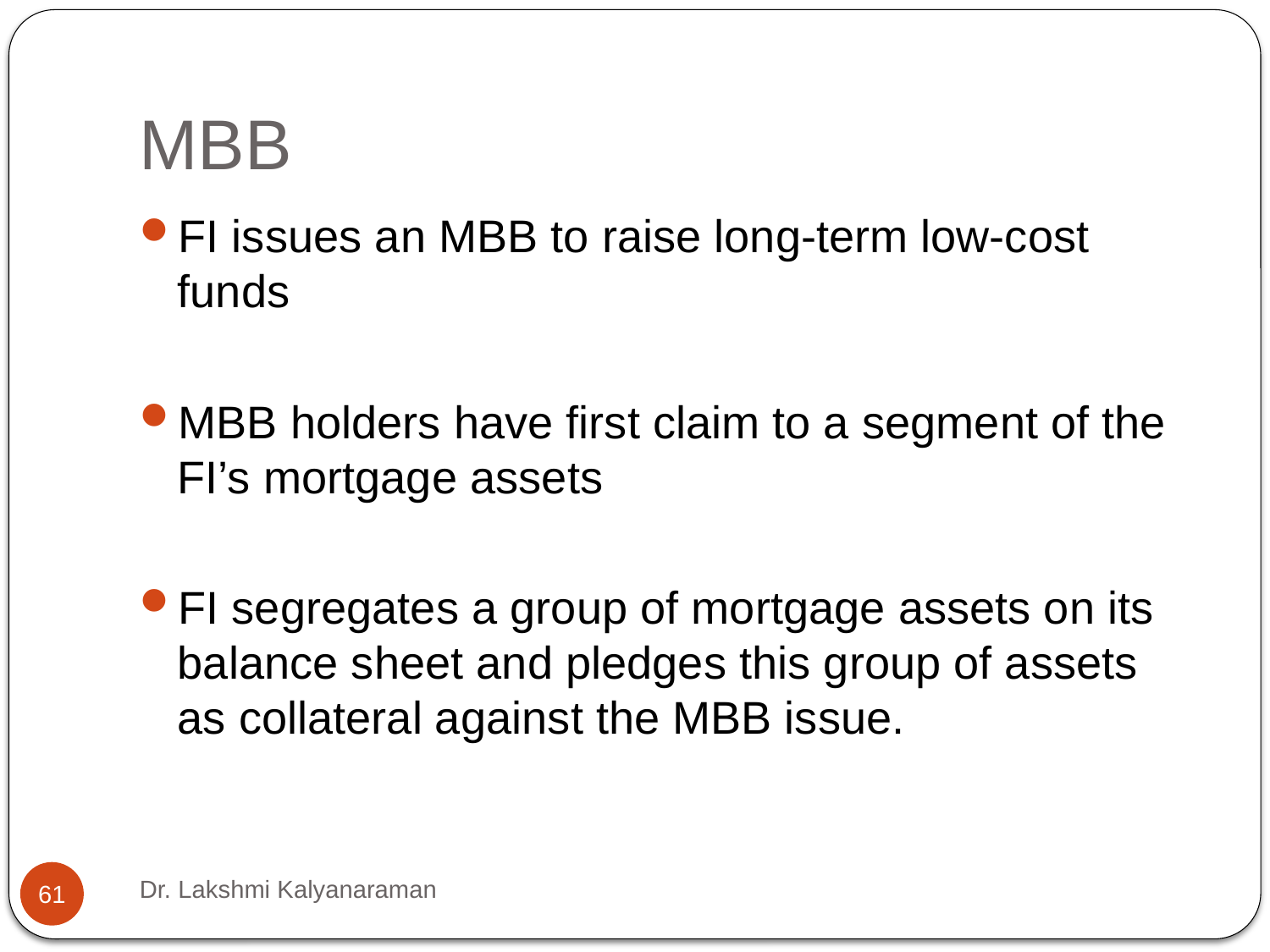

# MBB
FI issues an MBB to raise long-term low-cost funds

MBB holders have first claim to a segment of the FI’s mortgage assets

FI segregates a group of mortgage assets on its balance sheet and pledges this group of assets as collateral against the MBB issue.
Dr. Lakshmi Kalyanaraman
61